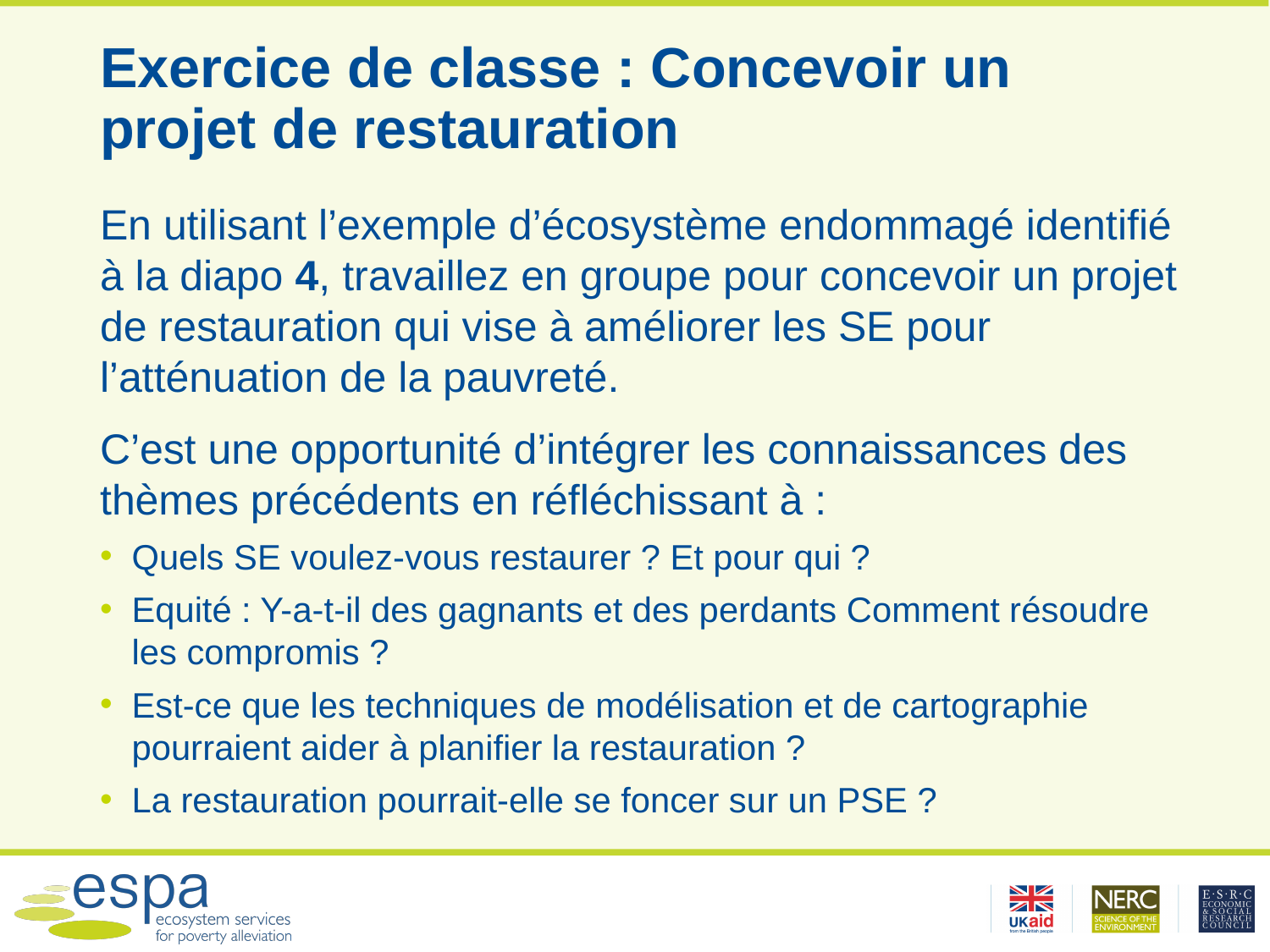

# Exercice de classe : Concevoir un projet de restauration
En utilisant l’exemple d’écosystème endommagé identifié à la diapo 4, travaillez en groupe pour concevoir un projet de restauration qui vise à améliorer les SE pour l’atténuation de la pauvreté.
C’est une opportunité d’intégrer les connaissances des thèmes précédents en réfléchissant à :
Quels SE voulez-vous restaurer ? Et pour qui ?
Equité : Y-a-t-il des gagnants et des perdants Comment résoudre les compromis ?
Est-ce que les techniques de modélisation et de cartographie pourraient aider à planifier la restauration ?
La restauration pourrait-elle se foncer sur un PSE ?